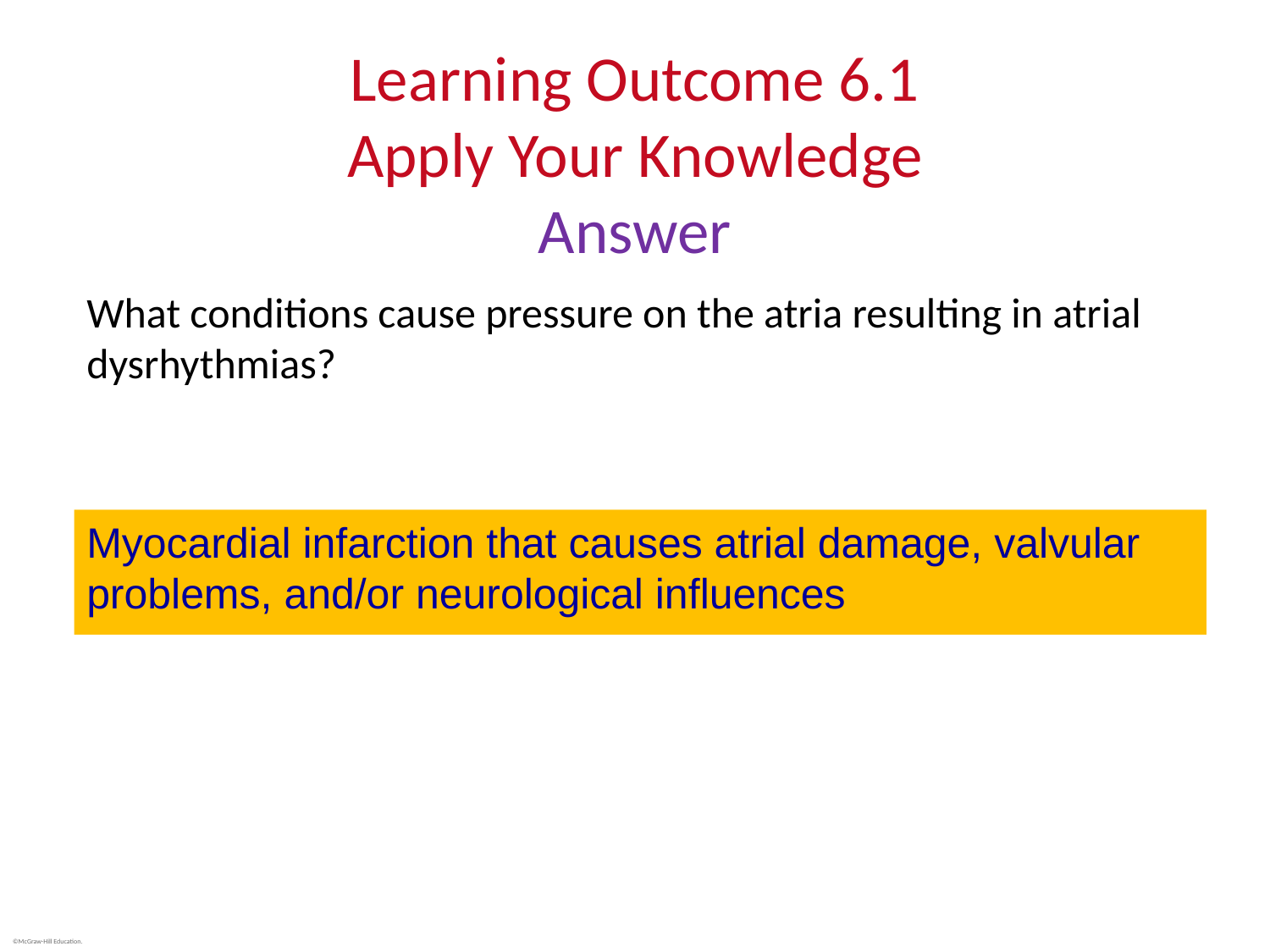

# Learning Outcome 6.1 Apply Your Knowledge Answer
What conditions cause pressure on the atria resulting in atrial dysrhythmias?
Myocardial infarction that causes atrial damage, valvular problems, and/or neurological influences